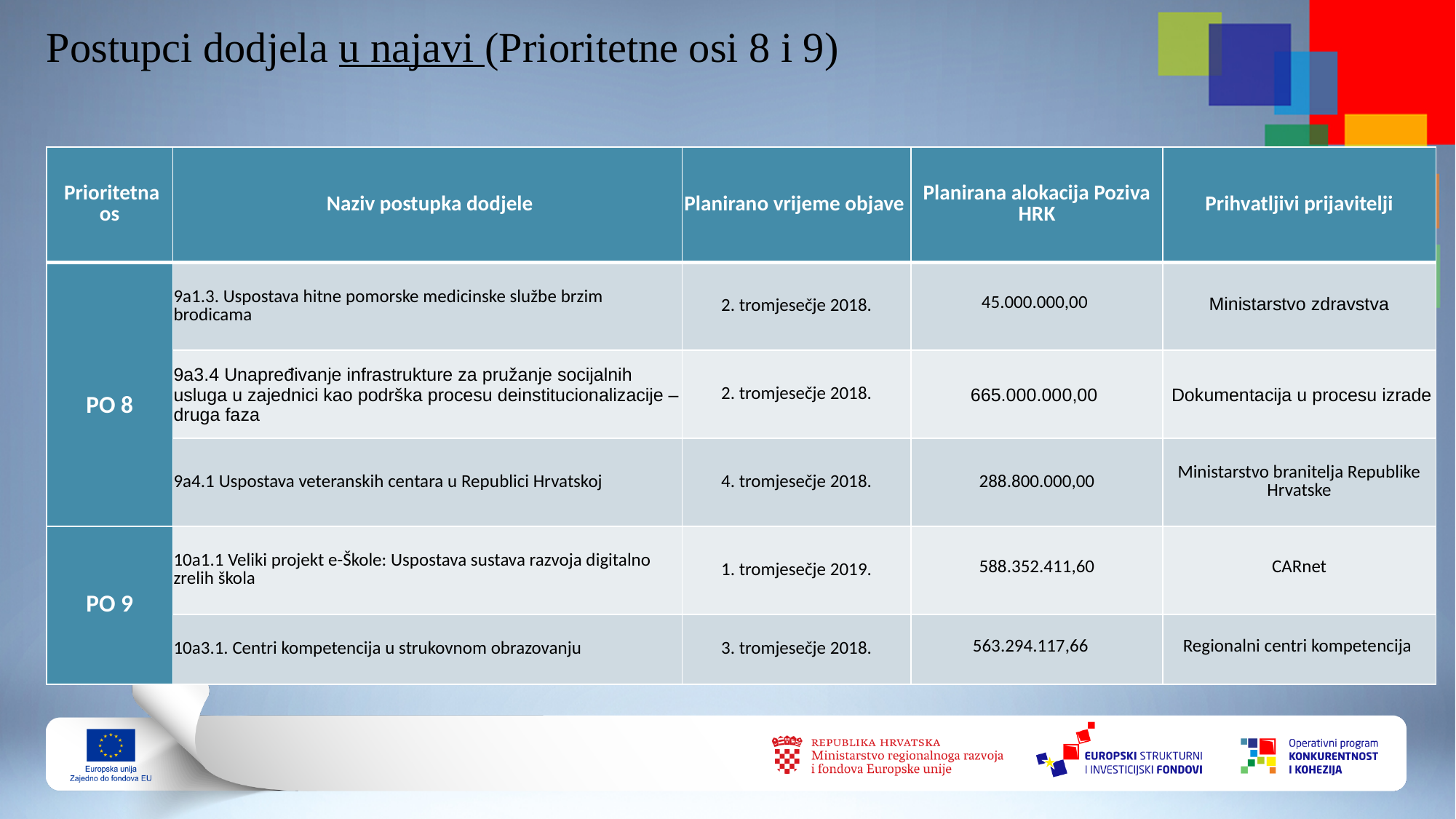

# Postupci dodjela u najavi (Prioritetne osi 8 i 9)
| Prioritetna os | Naziv postupka dodjele | Planirano vrijeme objave | Planirana alokacija Poziva HRK | Prihvatljivi prijavitelji |
| --- | --- | --- | --- | --- |
| PO 8 | 9a1.3. Uspostava hitne pomorske medicinske službe brzim brodicama | 2. tromjesečje 2018. | 45.000.000,00 | Ministarstvo zdravstva |
|  | 9a3.4 Unapređivanje infrastrukture za pružanje socijalnih usluga u zajednici kao podrška procesu deinstitucionalizacije – druga faza | 2. tromjesečje 2018. | 665.000.000,00 | Dokumentacija u procesu izrade |
|  | 9a4.1 Uspostava veteranskih centara u Republici Hrvatskoj | 4. tromjesečje 2018. | 288.800.000,00 | Ministarstvo branitelja Republike Hrvatske |
| PO 9 | 10a1.1 Veliki projekt e-Škole: Uspostava sustava razvoja digitalno zrelih škola | 1. tromjesečje 2019. | 588.352.411,60 | CARnet |
|  | 10a3.1. Centri kompetencija u strukovnom obrazovanju | 3. tromjesečje 2018. | 563.294.117,66 | Regionalni centri kompetencija |